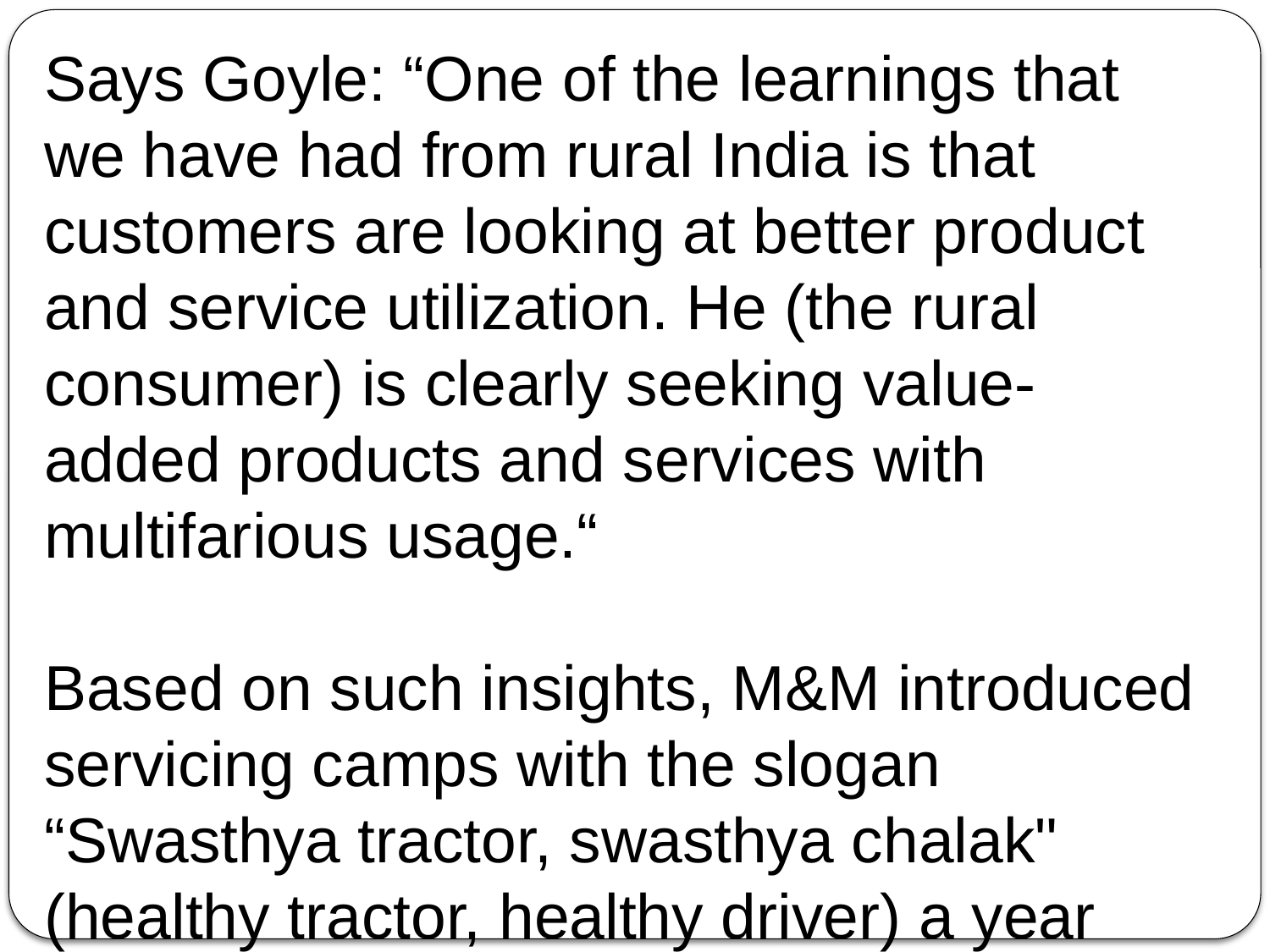

Says Goyle: “One of the learnings that we have had from rural India is that customers are looking at better product and service utilization. He (the rural consumer) is clearly seeking value-added products and services with multifarious usage.“

Based on such insights, M&M introduced servicing camps with the slogan “Swasthya tractor, swasthya chalak" (healthy tractor, healthy driver) a year ago. The camps offer a free health check-up for drivers while their tractors are being serviced.